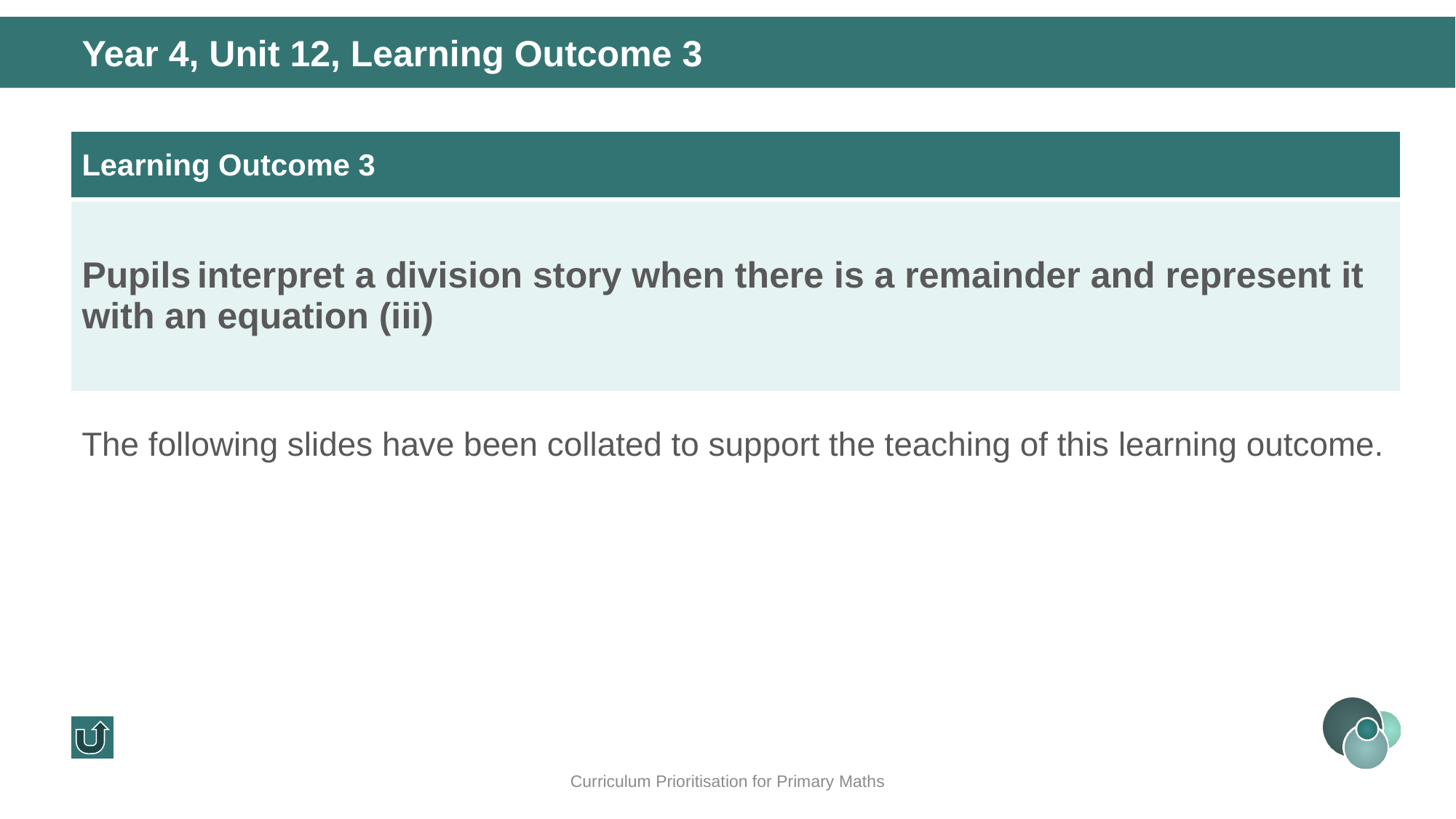

Year 4, Unit 12, Learning Outcome 3
| Learning Outcome 3 |
| --- |
| Pupils interpret a division story when there is a remainder and represent it with an equation (iii) |
The following slides have been collated to support the teaching of this learning outcome.

Curriculum Prioritisation for Primary Maths